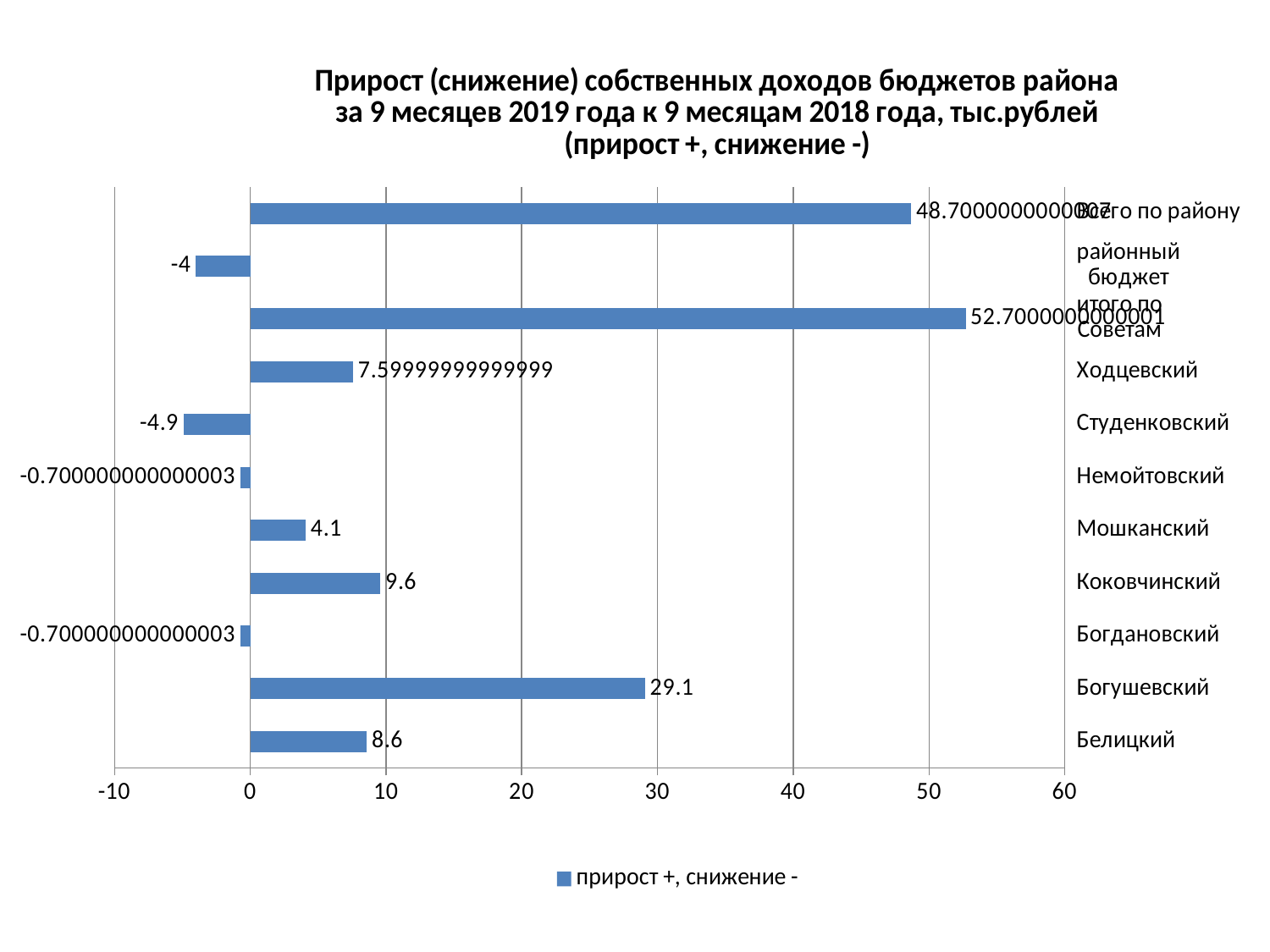

### Chart: Прирост (снижение) собственных доходов бюджетов района
 за 9 месяцев 2019 года к 9 месяцам 2018 года, тыс.рублей
(прирост +, снижение -)

| Category | прирост +, снижение - |
|---|---|
| Белицкий | 8.600000000000001 |
| Богушевский | 29.1 |
| Богдановский | -0.7000000000000028 |
| Коковчинский  | 9.600000000000001 |
| Мошканский | 4.1000000000000005 |
| Немойтовский | -0.7000000000000028 |
| Студенковский | -4.899999999999999 |
| Ходцевский | 7.599999999999994 |
| итого по Советам | 52.70000000000005 |
| районный бюджет | -4.0 |
| Всего по району | 48.70000000000074 |